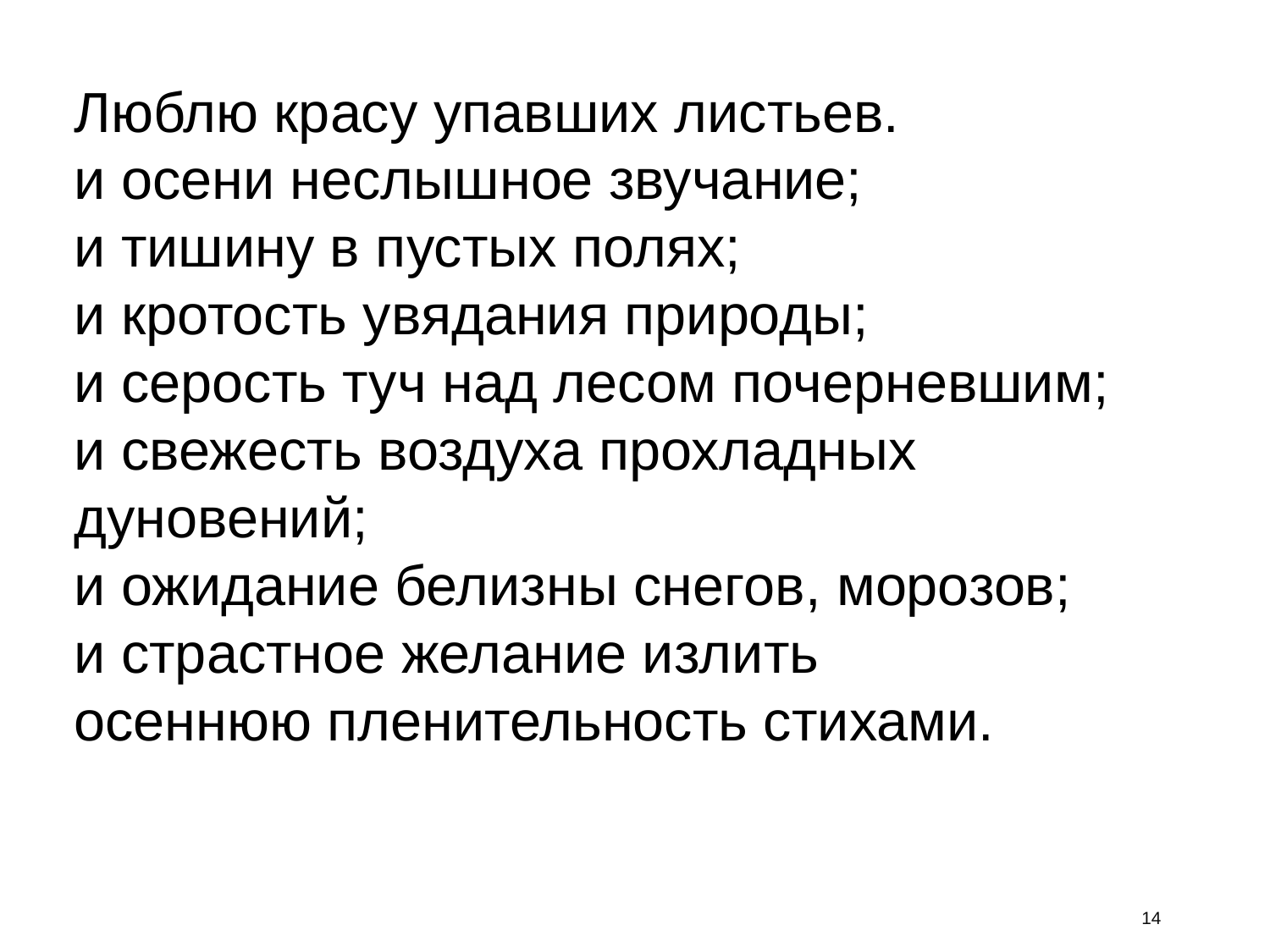

Люблю красу упавших листьев.
и осени неслышное звучание;
и тишину в пустых полях;
и кротость увядания природы;
и серость туч над лесом почерневшим;
и свежесть воздуха прохладных дуновений;
и ожидание белизны снегов, морозов;
и страстное желание излить
осеннюю пленительность стихами.
14